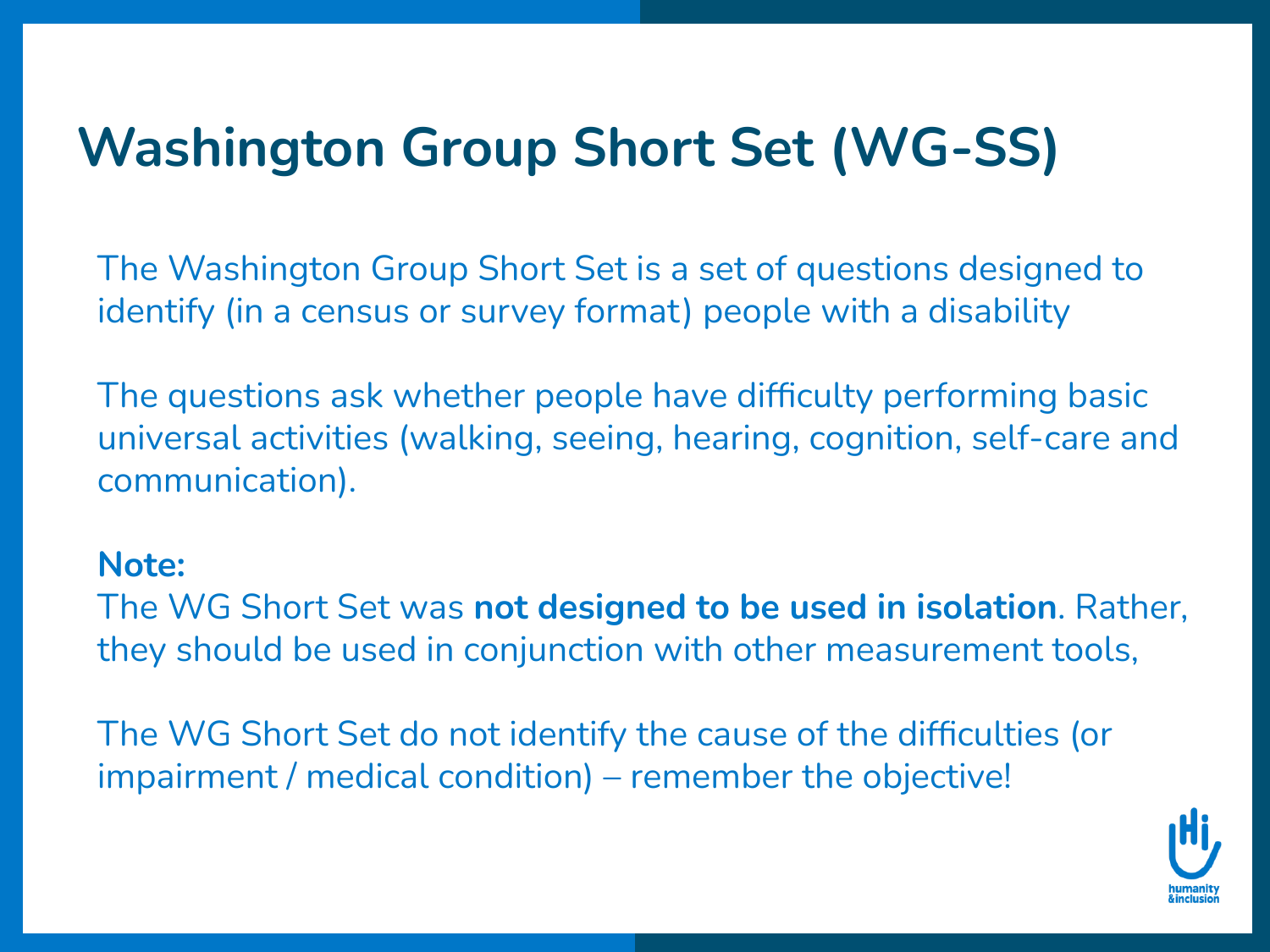

# Washington Group Short Set (WG-SS)
The Washington Group Short Set is a set of questions designed to identify (in a census or survey format) people with a disability

The questions ask whether people have difficulty performing basic universal activities (walking, seeing, hearing, cognition, self-care and communication).

Note:
The WG Short Set was not designed to be used in isolation. Rather, they should be used in conjunction with other measurement tools,

The WG Short Set do not identify the cause of the difficulties (or impairment / medical condition) – remember the objective!